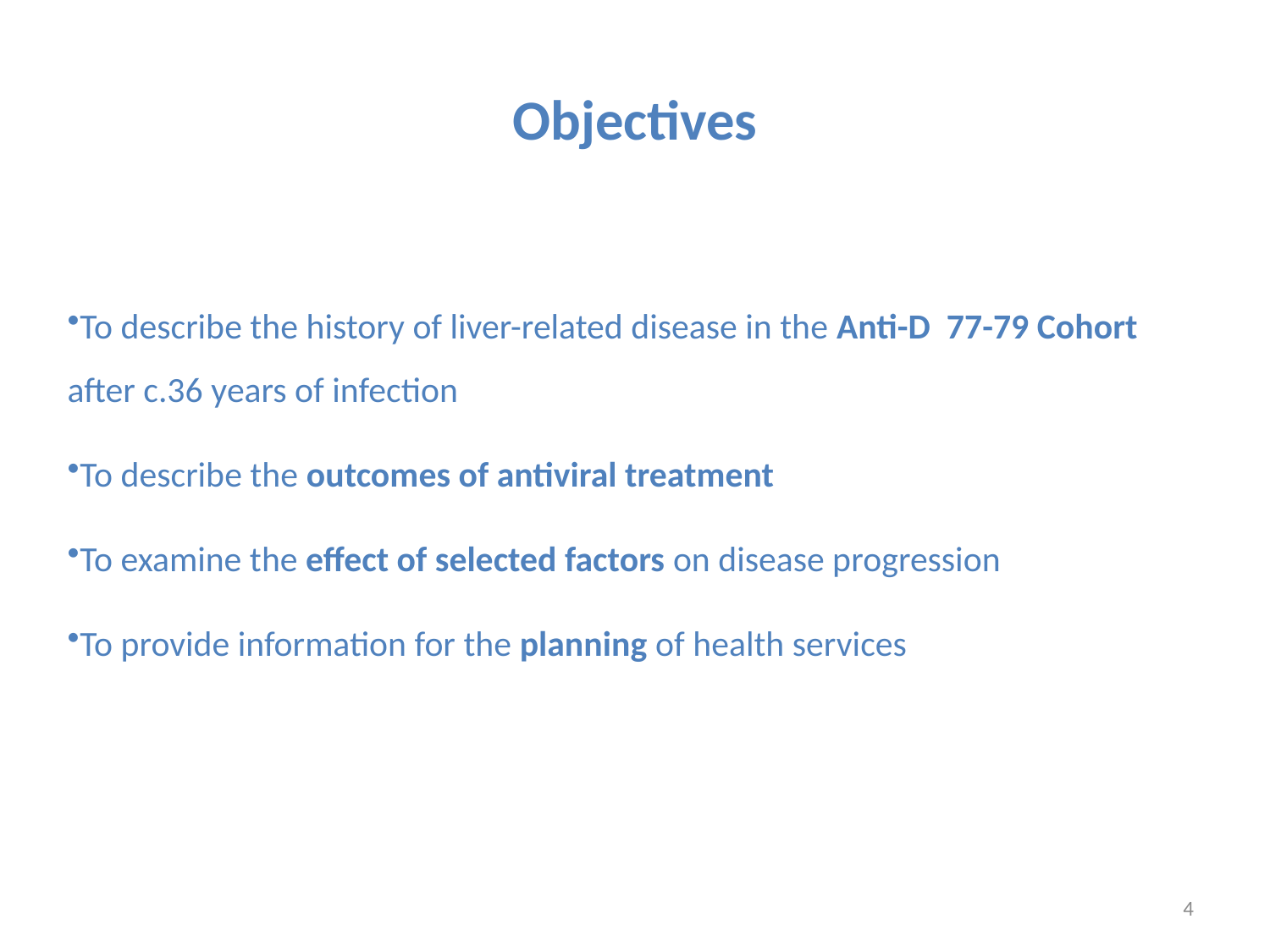

# Objectives
To describe the history of liver-related disease in the Anti-D  77-79 Cohort after c.36 years of infection
To describe the outcomes of antiviral treatment
To examine the effect of selected factors on disease progression
To provide information for the planning of health services
4